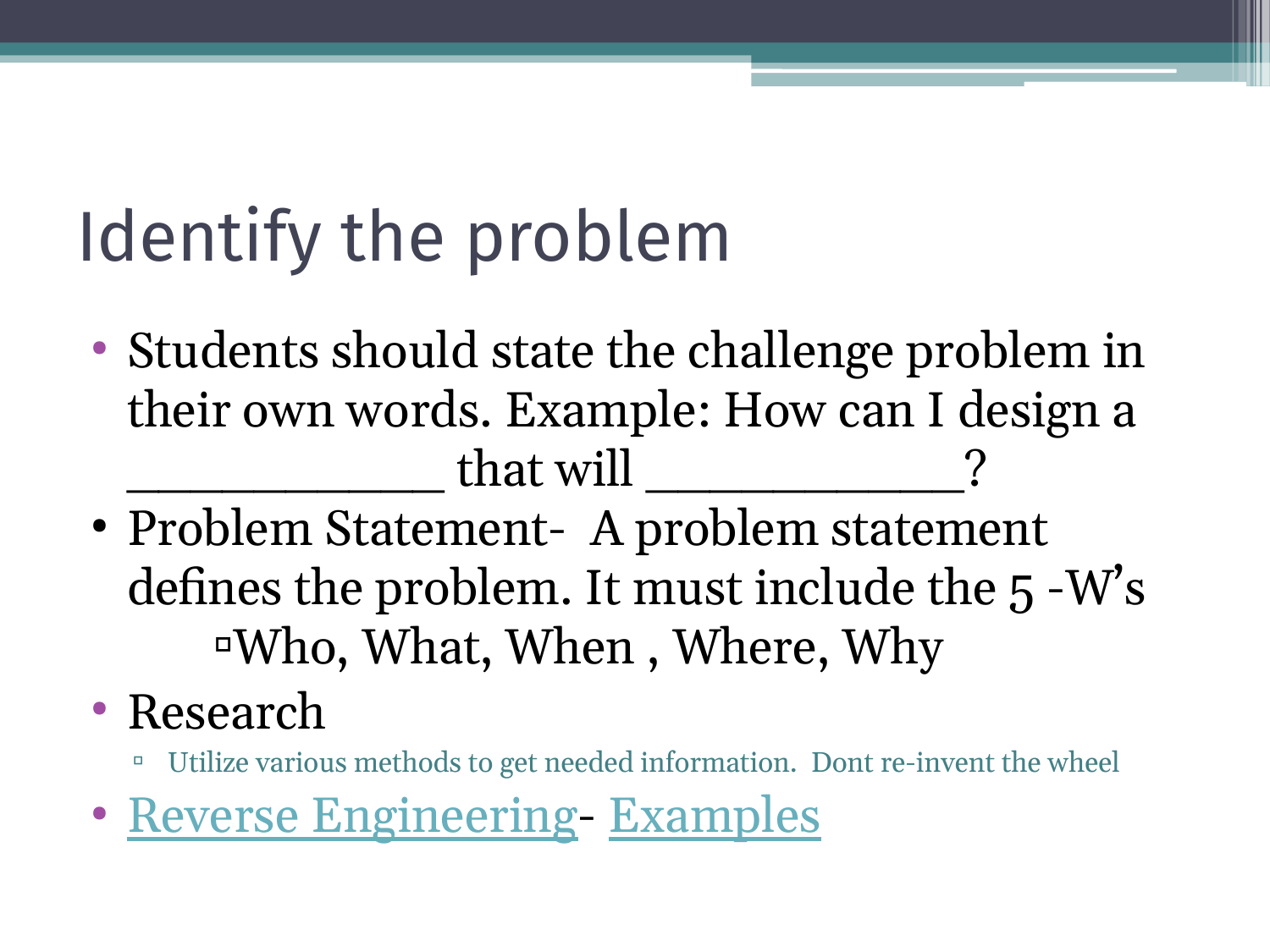

# Identify the problem
Students should state the challenge problem in their own words. Example: How can I design a __________ that will __________?
Problem Statement-  A problem statement defines the problem. It must include the 5 -W’s
Who, What, When , Where, Why
Research
Utilize various methods to get needed information.  Dont re-invent the wheel
Reverse Engineering- Examples